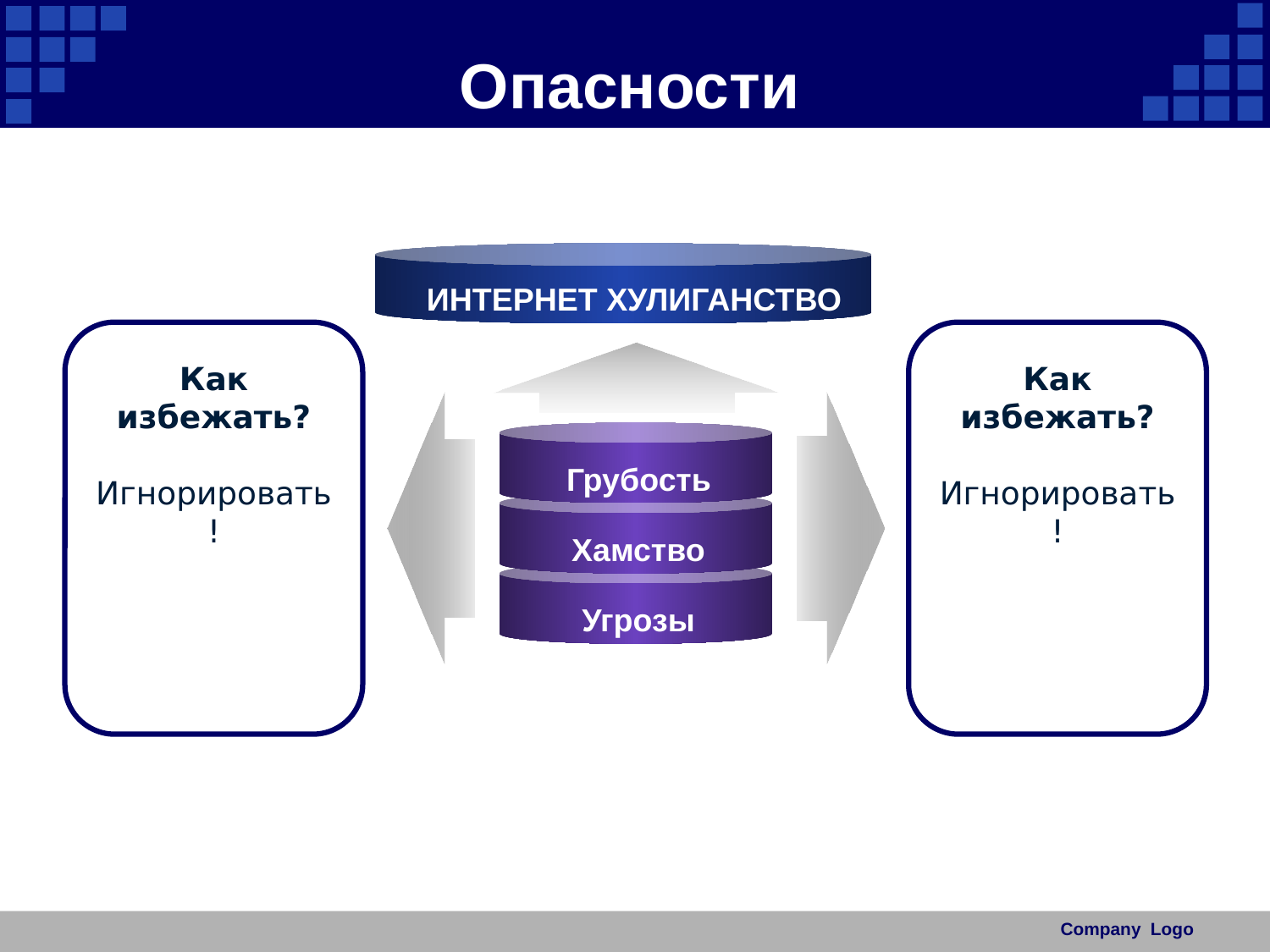

# Опасности

ИНТЕРНЕТ ХУЛИГАНСТВО

Как избежать?

Игнорировать!
Как избежать?

Игнорировать!

Грубость

Хамство

Угрозы
Text
Company  Logo